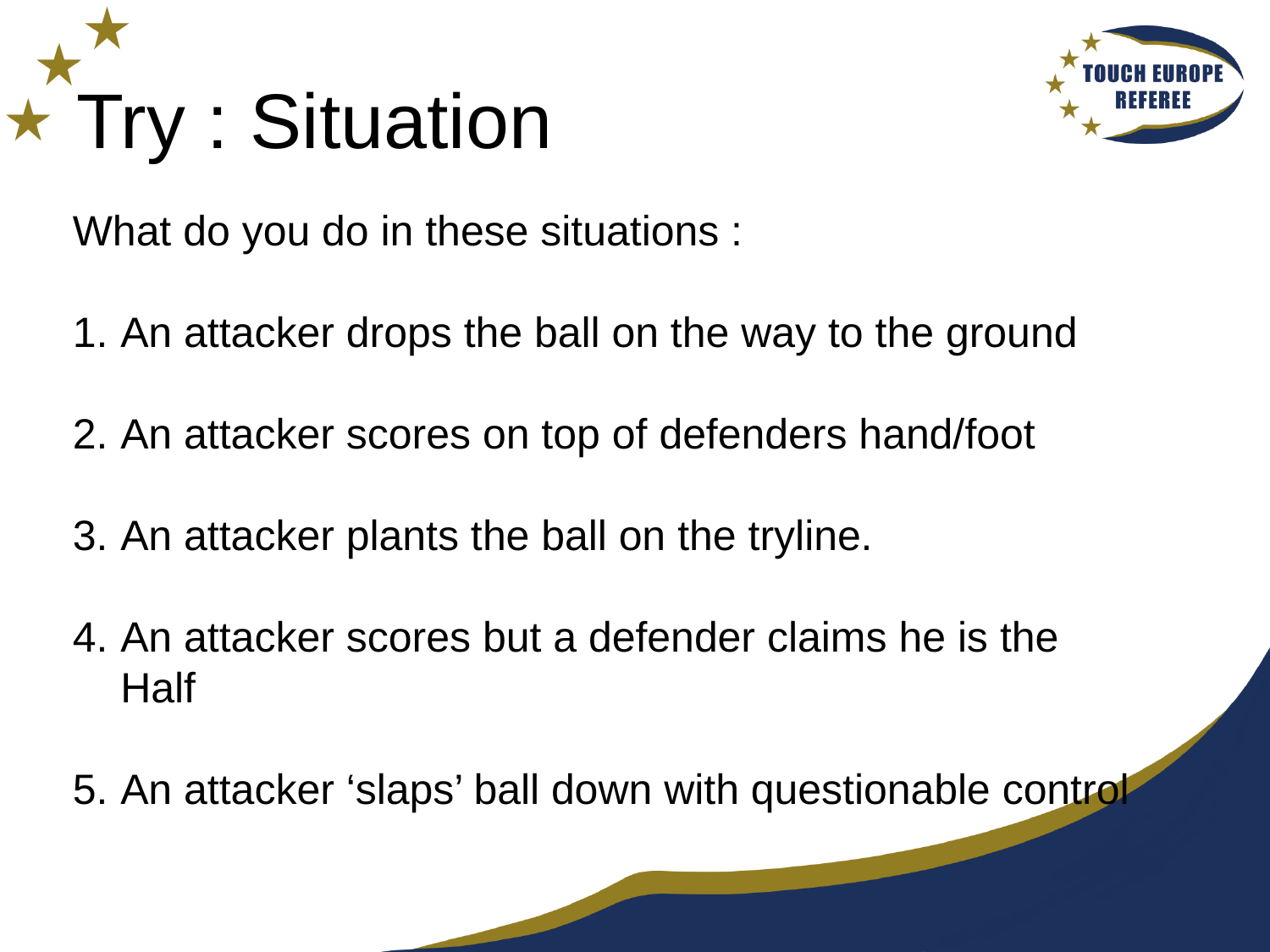

# Try : Situation
What do you do in these situations :

An attacker drops the ball on the way to the ground

An attacker scores on top of defenders hand/foot

An attacker plants the ball on the tryline.

An attacker scores but a defender claims he is the Half

An attacker ‘slaps’ ball down with questionable control